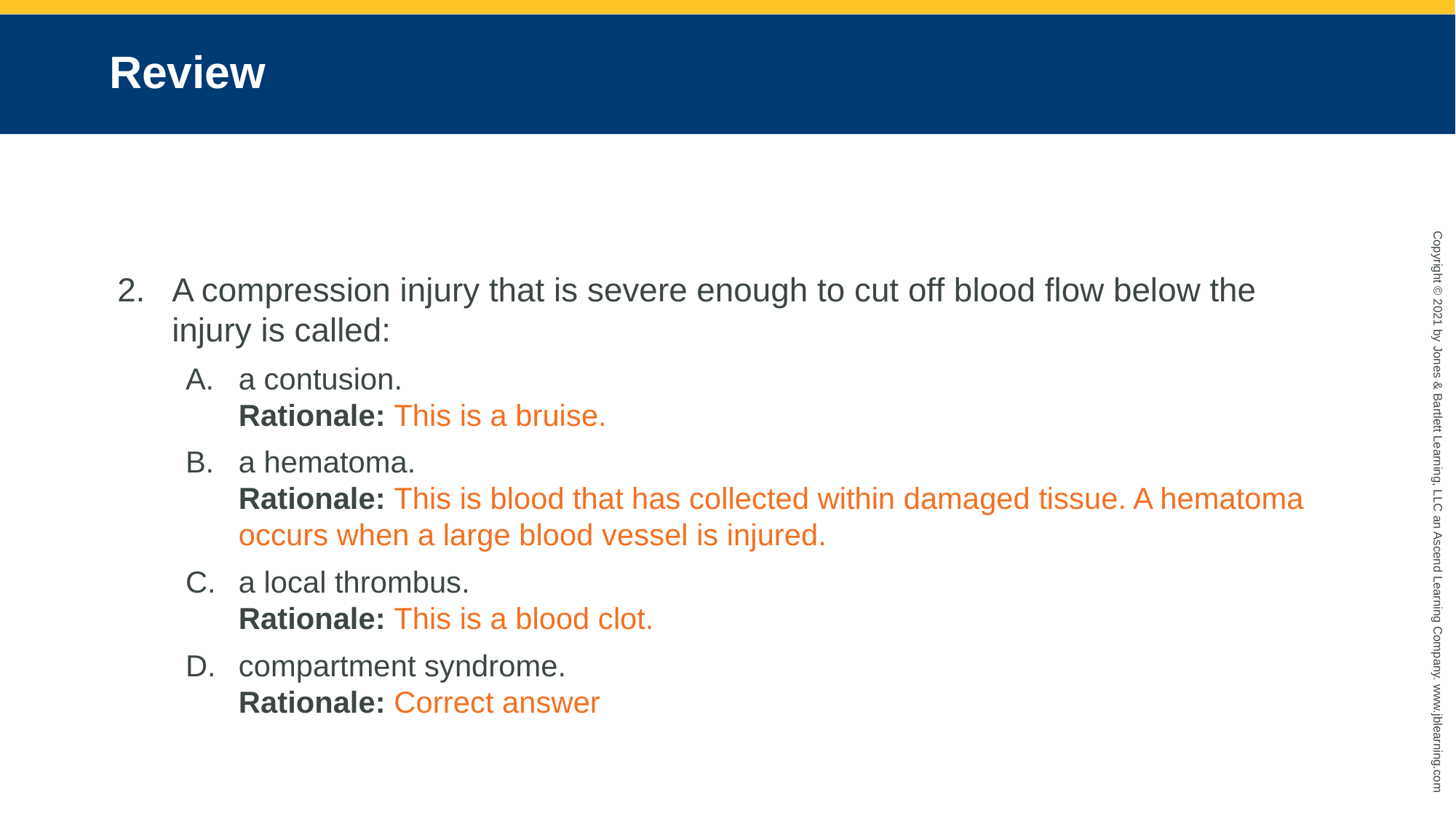

# Review
A compression injury that is severe enough to cut off blood flow below the injury is called:
a contusion.
Rationale: This is a bruise.
a hematoma.
Rationale: This is blood that has collected within damaged tissue. A hematoma occurs when a large blood vessel is injured.
a local thrombus.
Rationale: This is a blood clot.
compartment syndrome.
Rationale: Correct answer